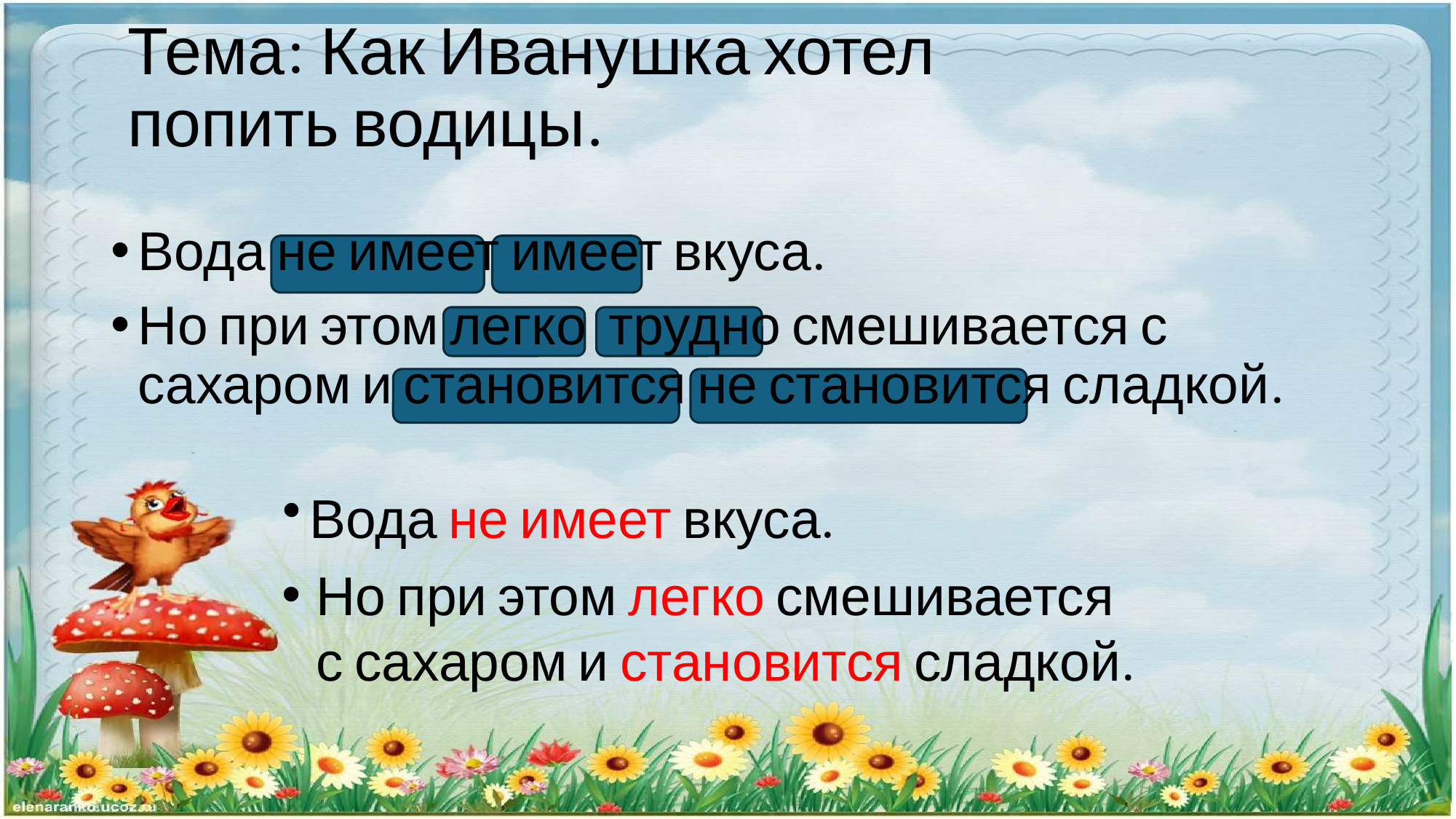

# Тема: Как Иванушка хотел попить водицы.

Вода не имеет имеет вкуса.
Но при этом легко  трудно смешивается с сахаром и становится не становится сладкой.

Вода не имеет вкуса.​
Но при этом легко смешивается с сахаром и становится сладкой.